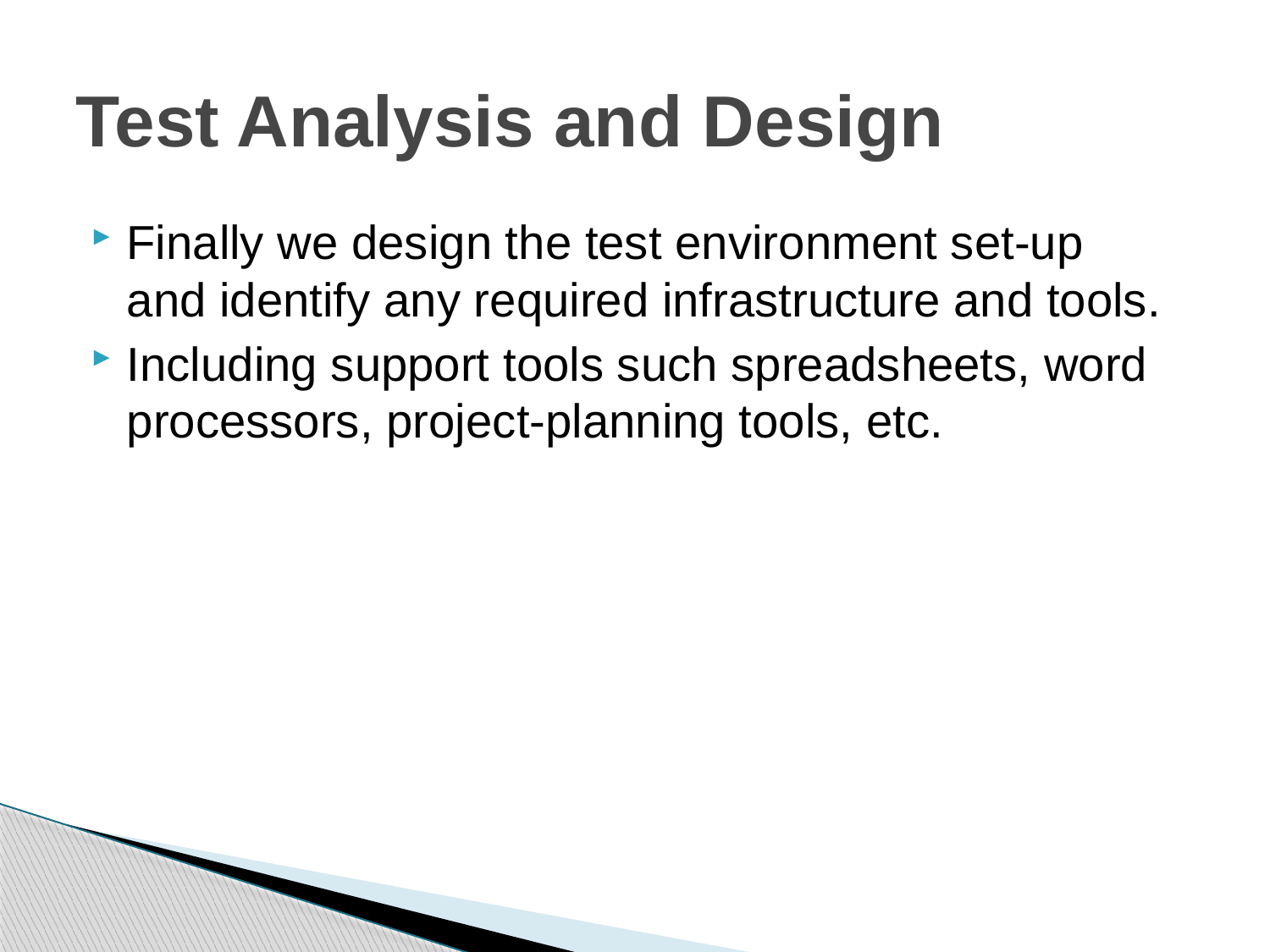

# Test Analysis and Design
Finally we design the test environment set-up and identify any required infrastructure and tools.
Including support tools such spreadsheets, word processors, project-planning tools, etc.